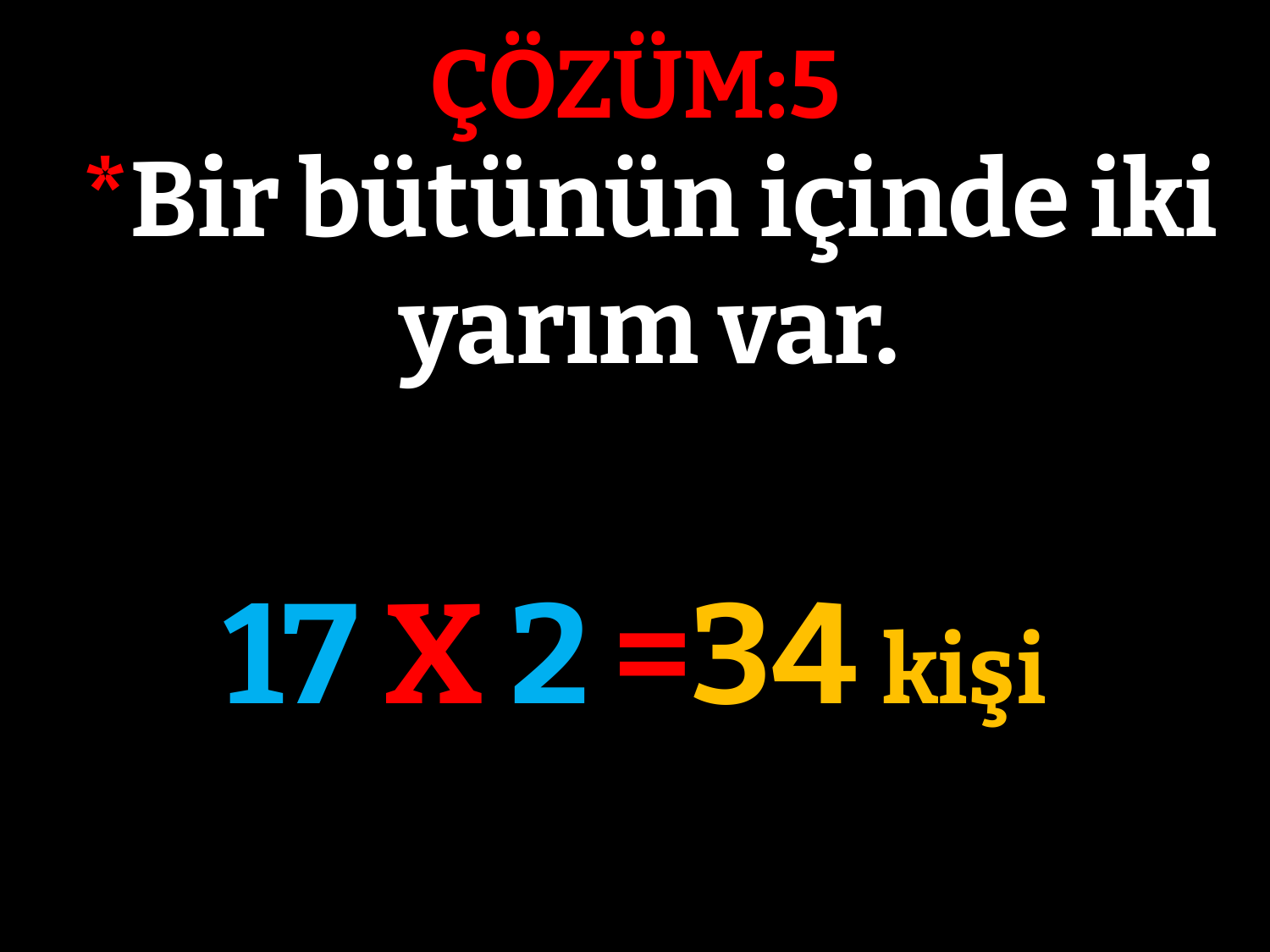

ÇÖZÜM:5
*Bir bütünün içinde iki yarım var.
17 X 2 =34 kişi